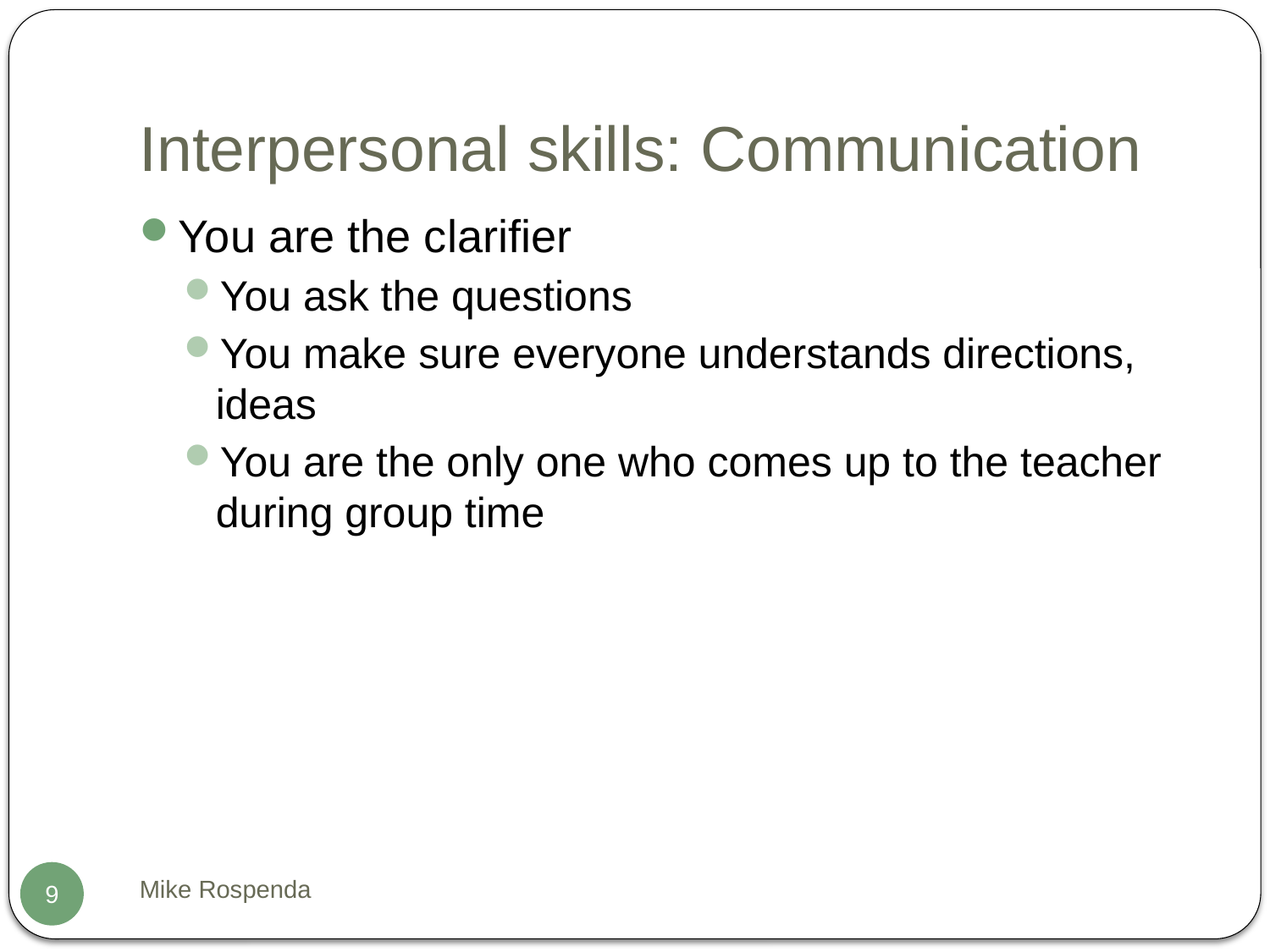

# Interpersonal skills: Communication
You are the clarifier
You ask the questions
You make sure everyone understands directions, ideas
You are the only one who comes up to the teacher during group time
Mike Rospenda
9